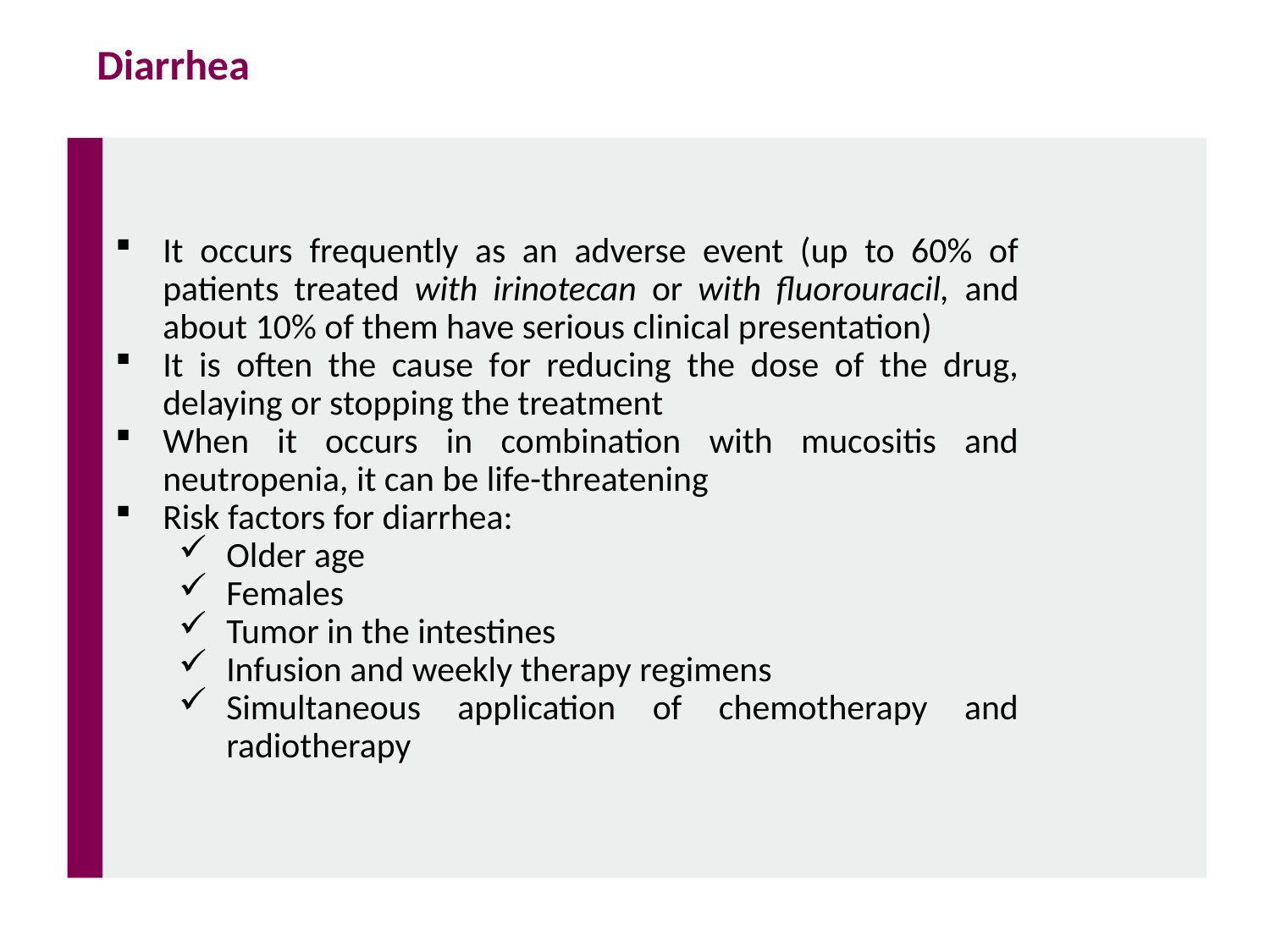

Diarrhea

It occurs frequently as an adverse event (up to 60% of patients treated with irinotecan or with fluorouracil, and about 10% of them have serious clinical presentation)
It is often the cause for reducing the dose of the drug, delaying or stopping the treatment
When it occurs in combination with mucositis and neutropenia, it can be life-threatening
Risk factors for diarrhea:
Older age
Females
Tumor in the intestines
Infusion and weekly therapy regimens
Simultaneous application of chemotherapy and radiotherapy